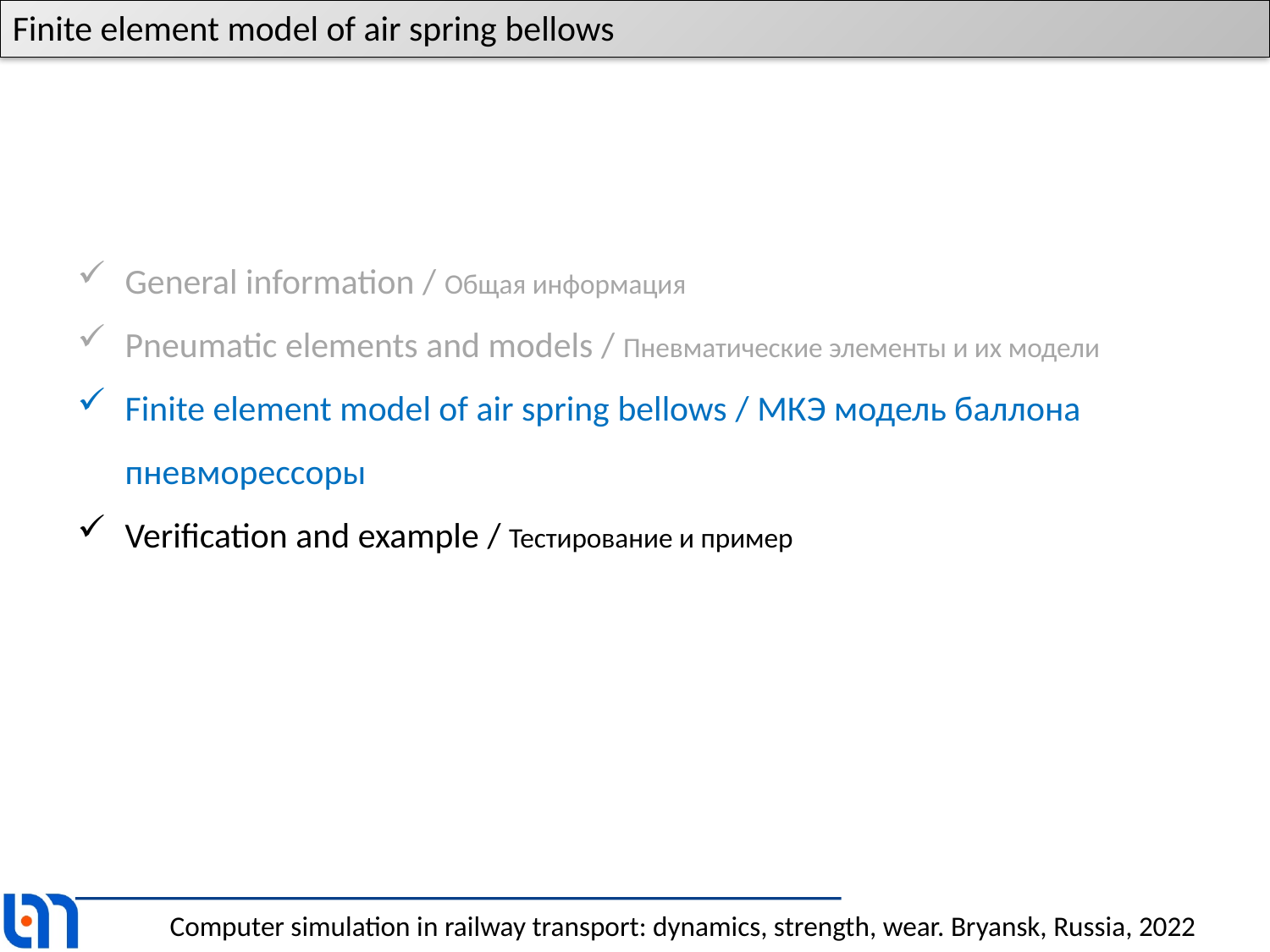

Finite element model of air spring bellows
General information / Общая информация
Pneumatic elements and models / Пневматические элементы и их модели
Finite element model of air spring bellows / МКЭ модель баллона пневморессоры
Verification and example / Тестирование и пример